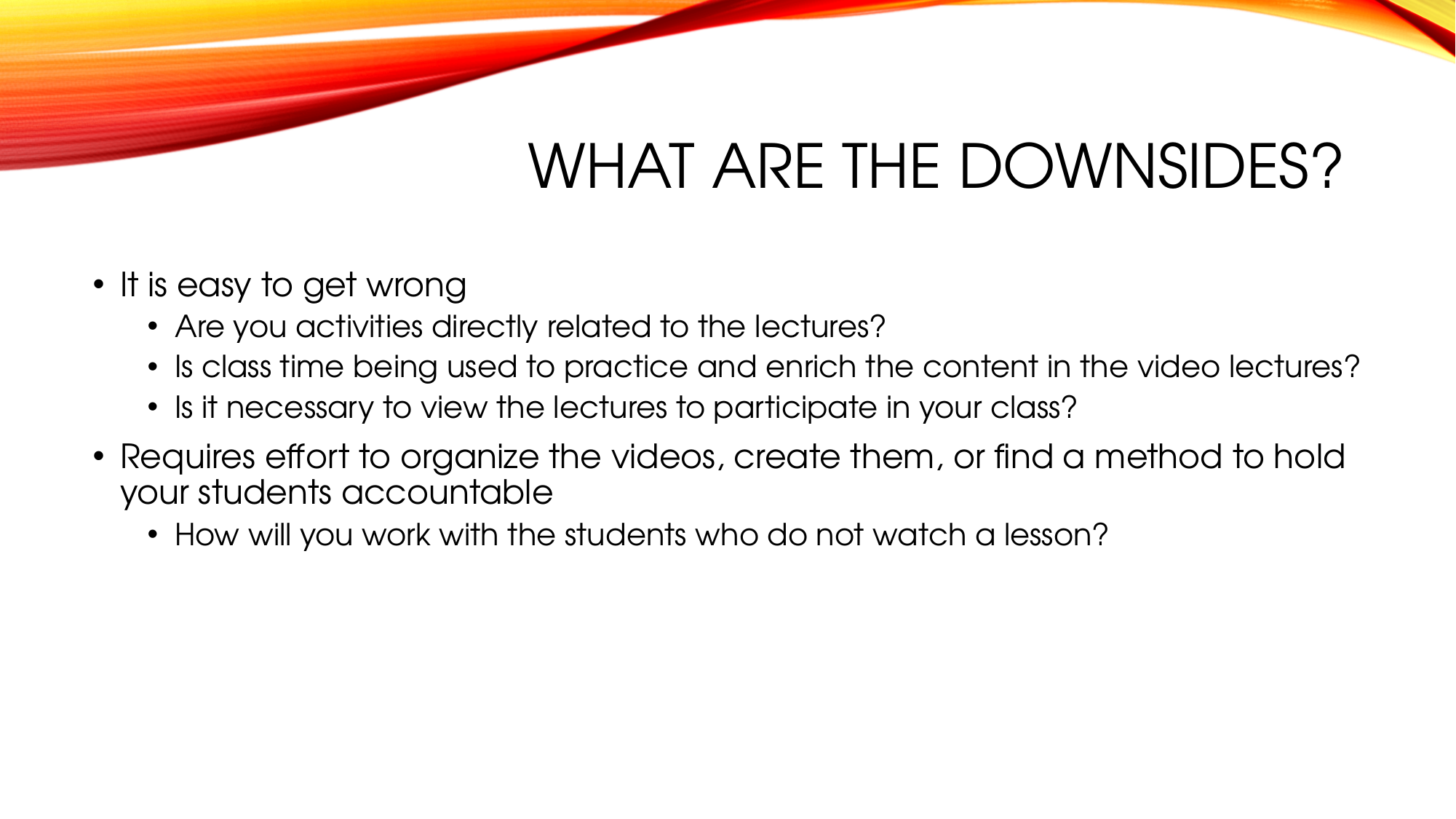

# What are the downsides?
It is easy to get wrong
Are you activities directly related to the lectures?
Is class time being used to practice and enrich the content in the video lectures?
Is it necessary to view the lectures to participate in your class?
Requires effort to organize the videos, create them, or find a method to hold your students accountable
How will you work with the students who do not watch a lesson?